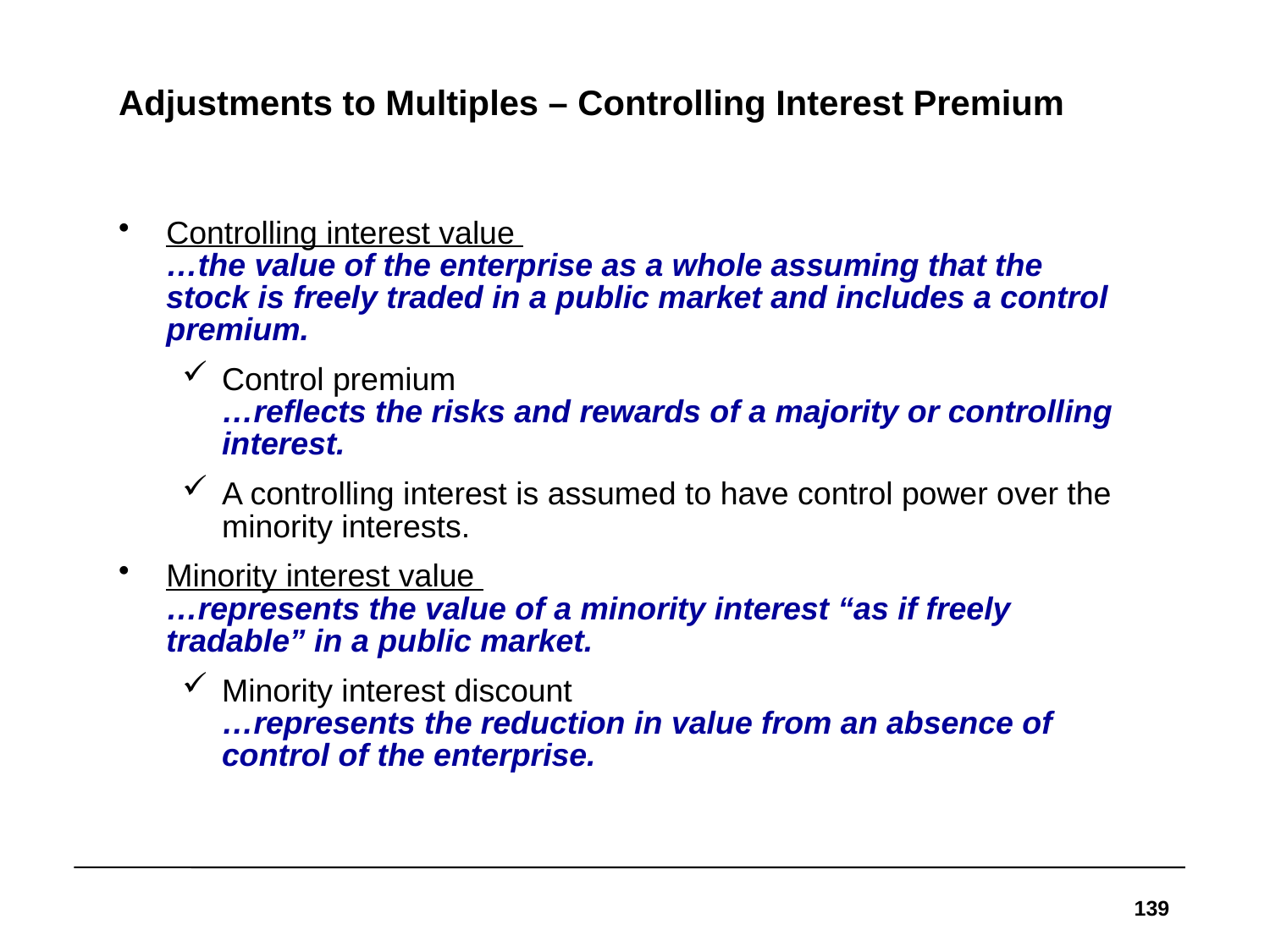

# Adjustments to Multiples – Controlling Interest Premium
Controlling interest value
…the value of the enterprise as a whole assuming that the stock is freely traded in a public market and includes a control premium.
Control premium
…reflects the risks and rewards of a majority or controlling interest.
A controlling interest is assumed to have control power over the minority interests.
Minority interest value
…represents the value of a minority interest “as if freely tradable” in a public market.
Minority interest discount
…represents the reduction in value from an absence of control of the enterprise.